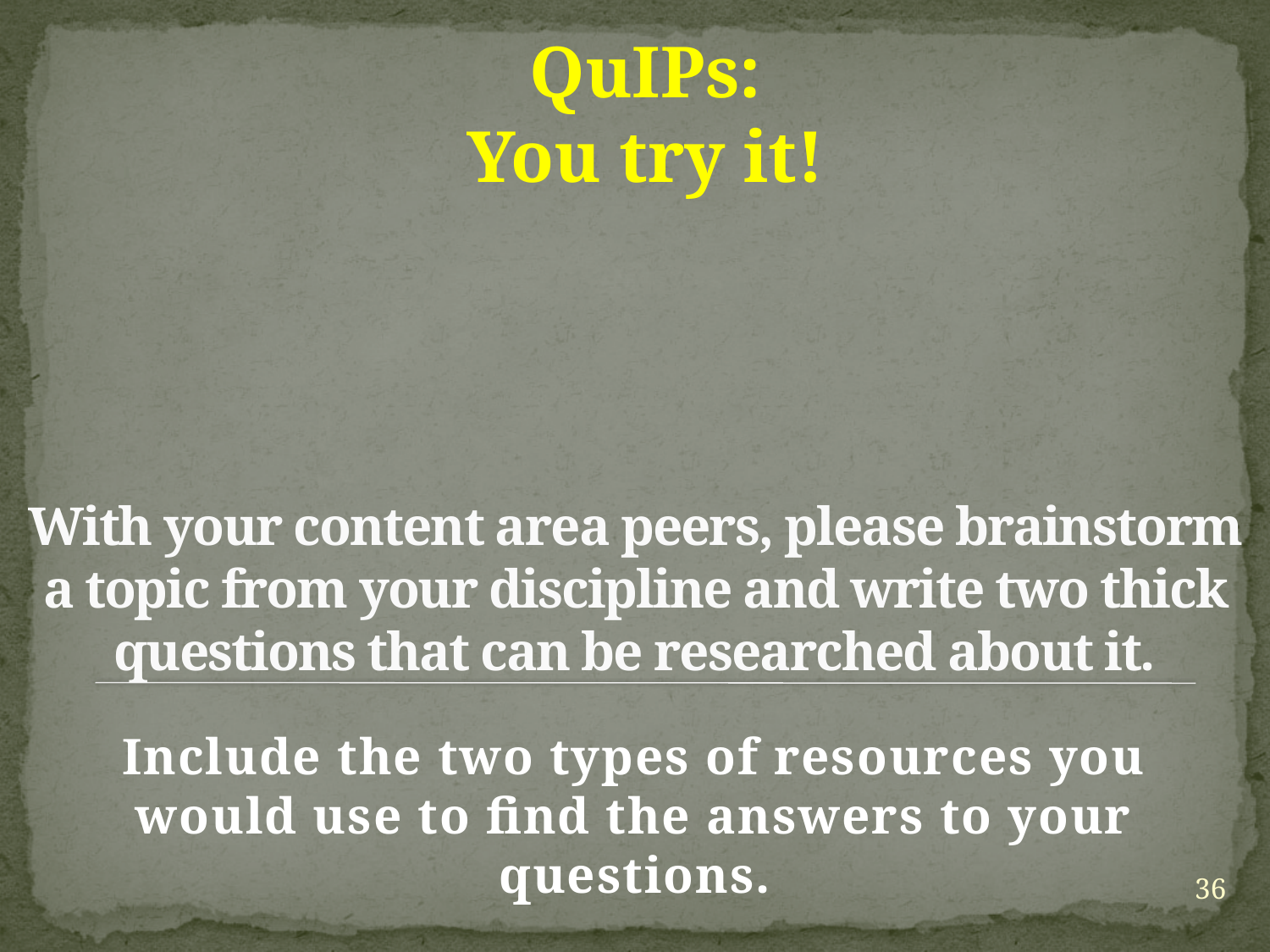

QuIPs:
You try it!
# With your content area peers, please brainstorm a topic from your discipline and write two thick questions that can be researched about it.
Include the two types of resources you would use to find the answers to your questions.
36